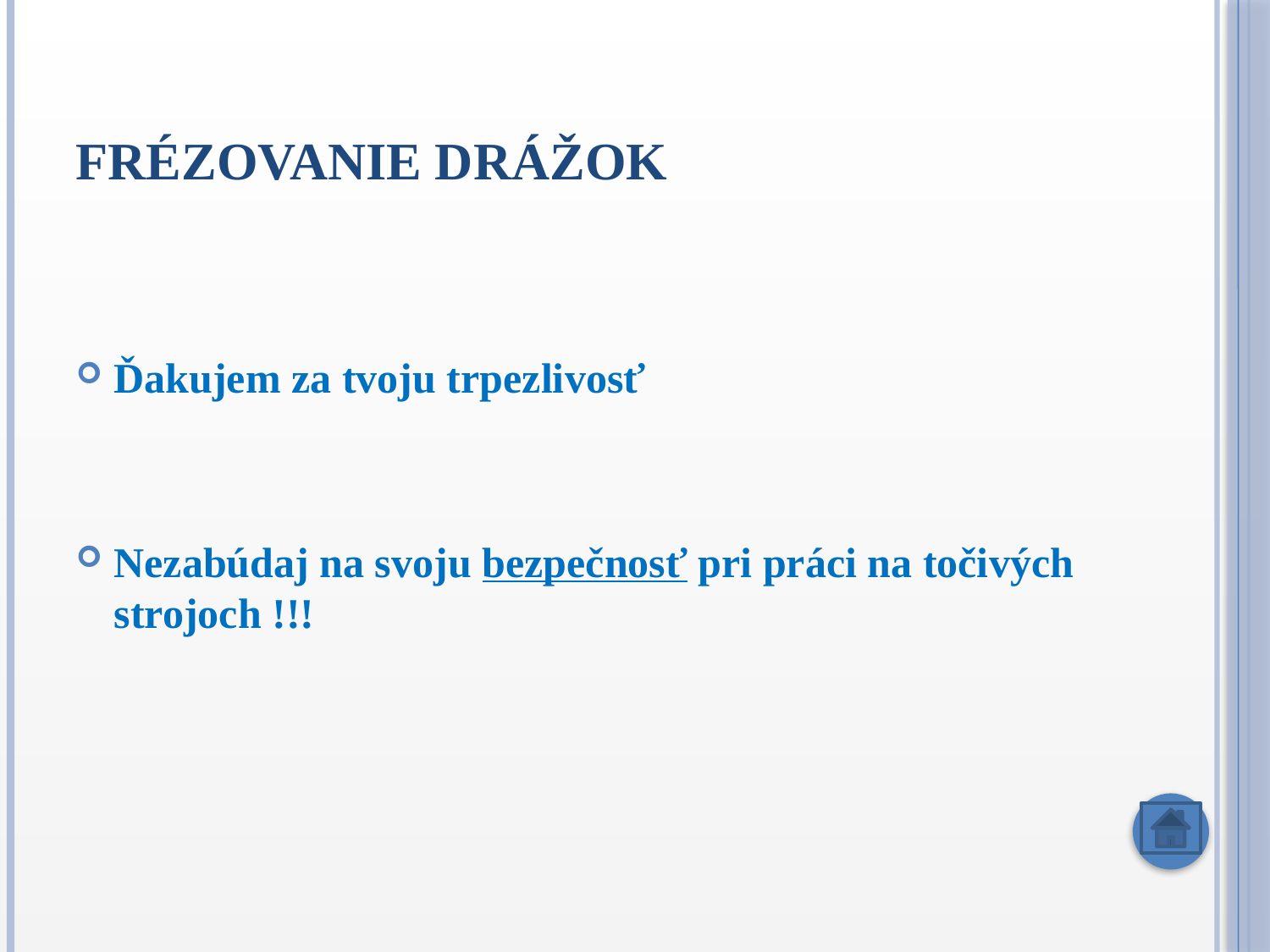

# Frézovanie drážok

Ďakujem za tvoju trpezlivosť

Nezabúdaj na svoju bezpečnosť pri práci na točivých strojoch !!!